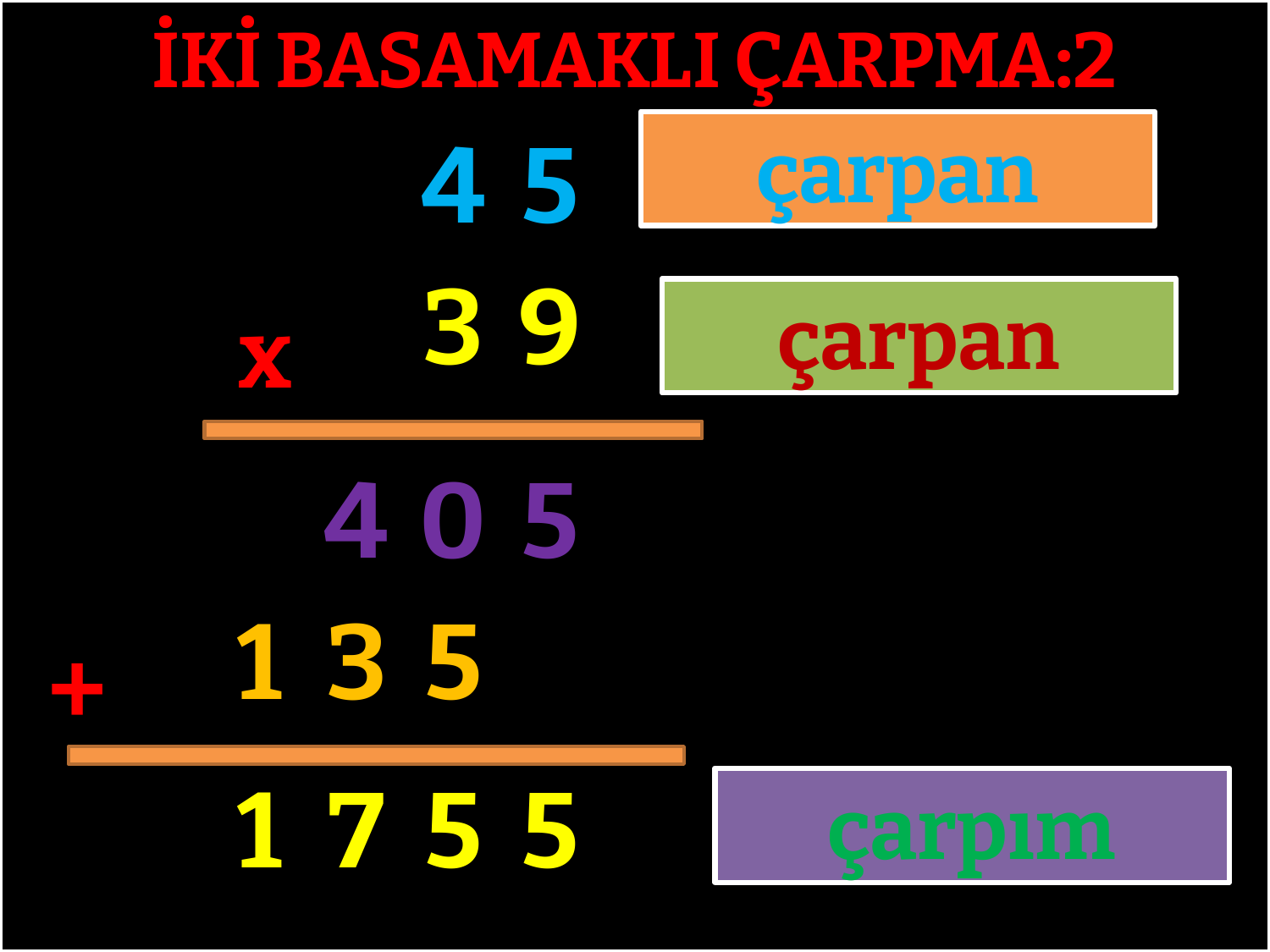

İKİ BASAMAKLI ÇARPMA:2
5
4
çarpan
3
9
çarpan
x
#

4
0
5
1
3
5
+

1
7
5
5
çarpım